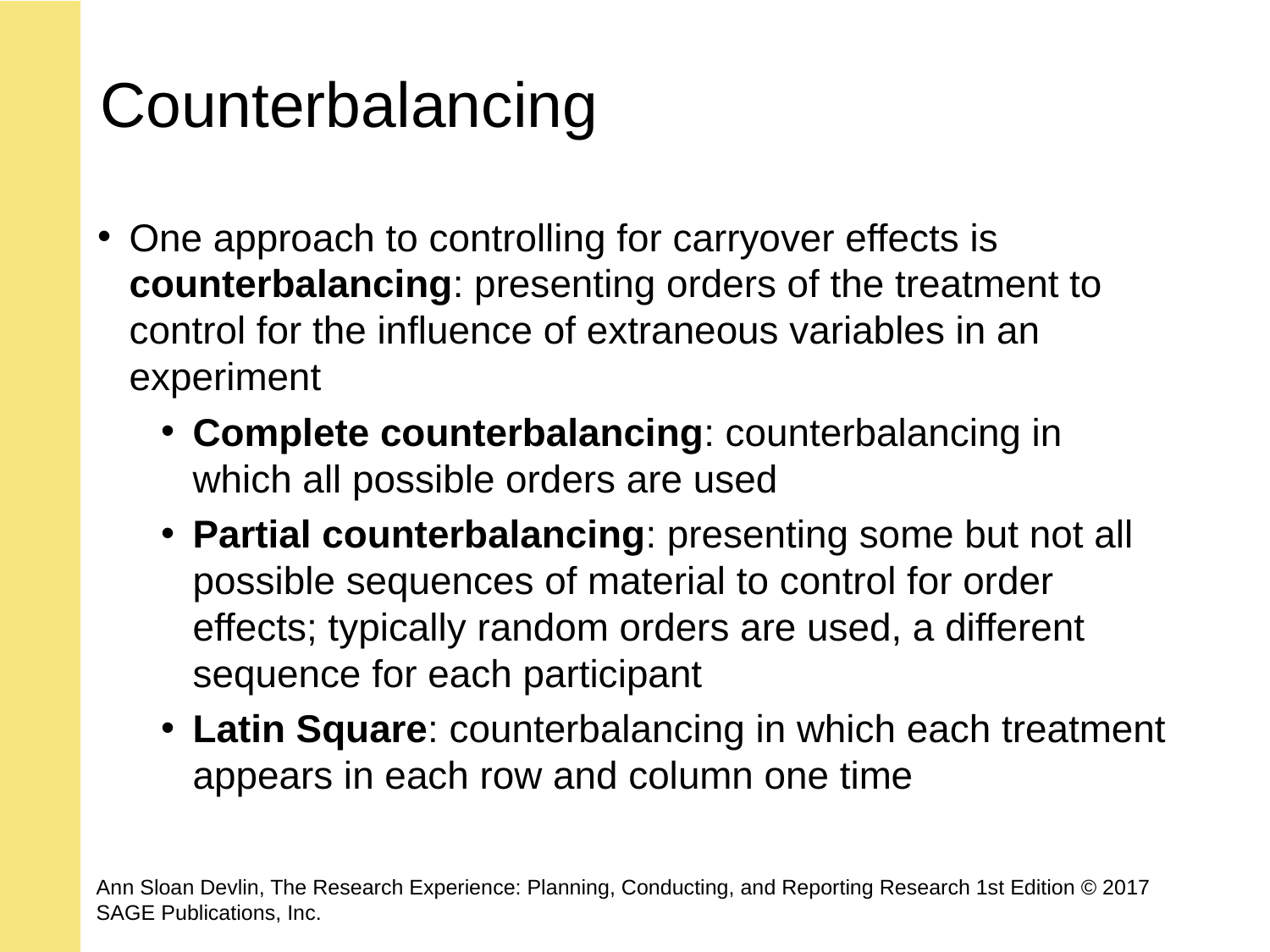

# Counterbalancing
One approach to controlling for carryover effects is counterbalancing: presenting orders of the treatment to control for the influence of extraneous variables in an experiment
Complete counterbalancing: counterbalancing in which all possible orders are used
Partial counterbalancing: presenting some but not all possible sequences of material to control for order effects; typically random orders are used, a different sequence for each participant
Latin Square: counterbalancing in which each treatment appears in each row and column one time